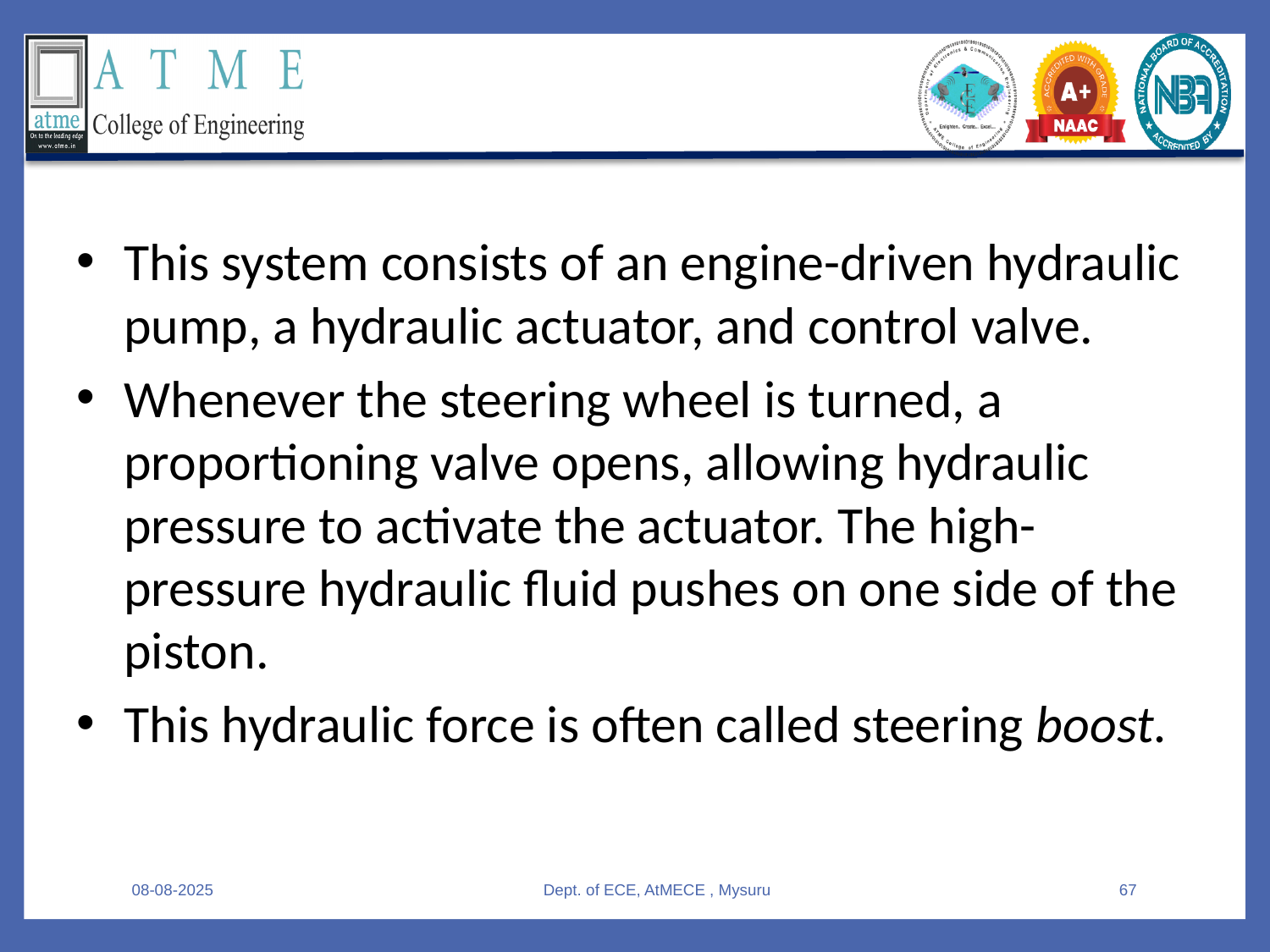

This system consists of an engine-driven hydraulic pump, a hydraulic actuator, and control valve.
Whenever the steering wheel is turned, a proportioning valve opens, allowing hydraulic pressure to activate the actuator. The high-pressure hydraulic fluid pushes on one side of the piston.
This hydraulic force is often called steering boost.
08-08-2025
Dept. of ECE, AtMECE , Mysuru
67